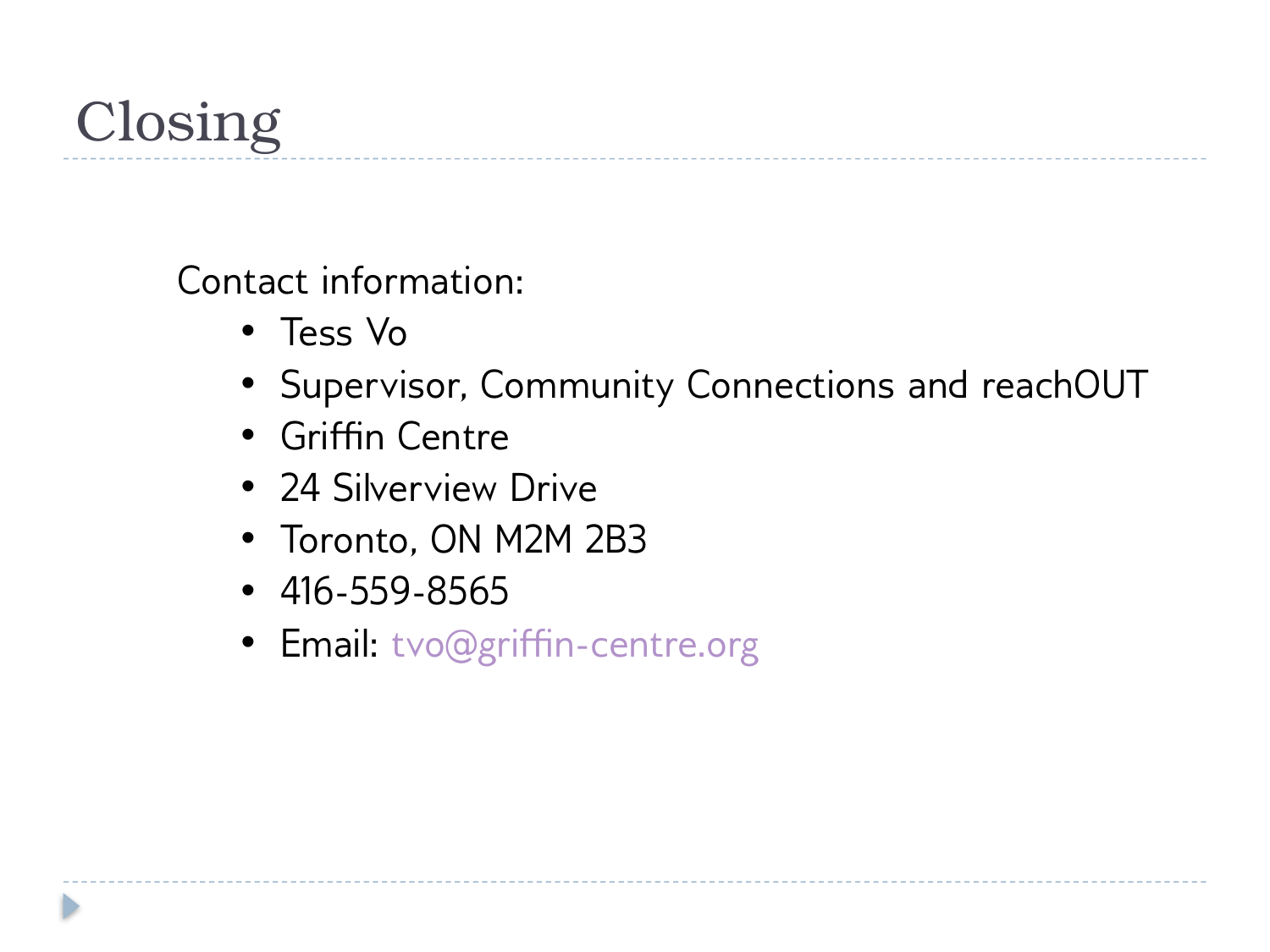

# Closing

Contact information:
Tess Vo
Supervisor, Community Connections and reachOUT
Griffin Centre
24 Silverview Drive
Toronto, ON M2M 2B3
416-559-8565
Email: tvo@griffin-centre.org